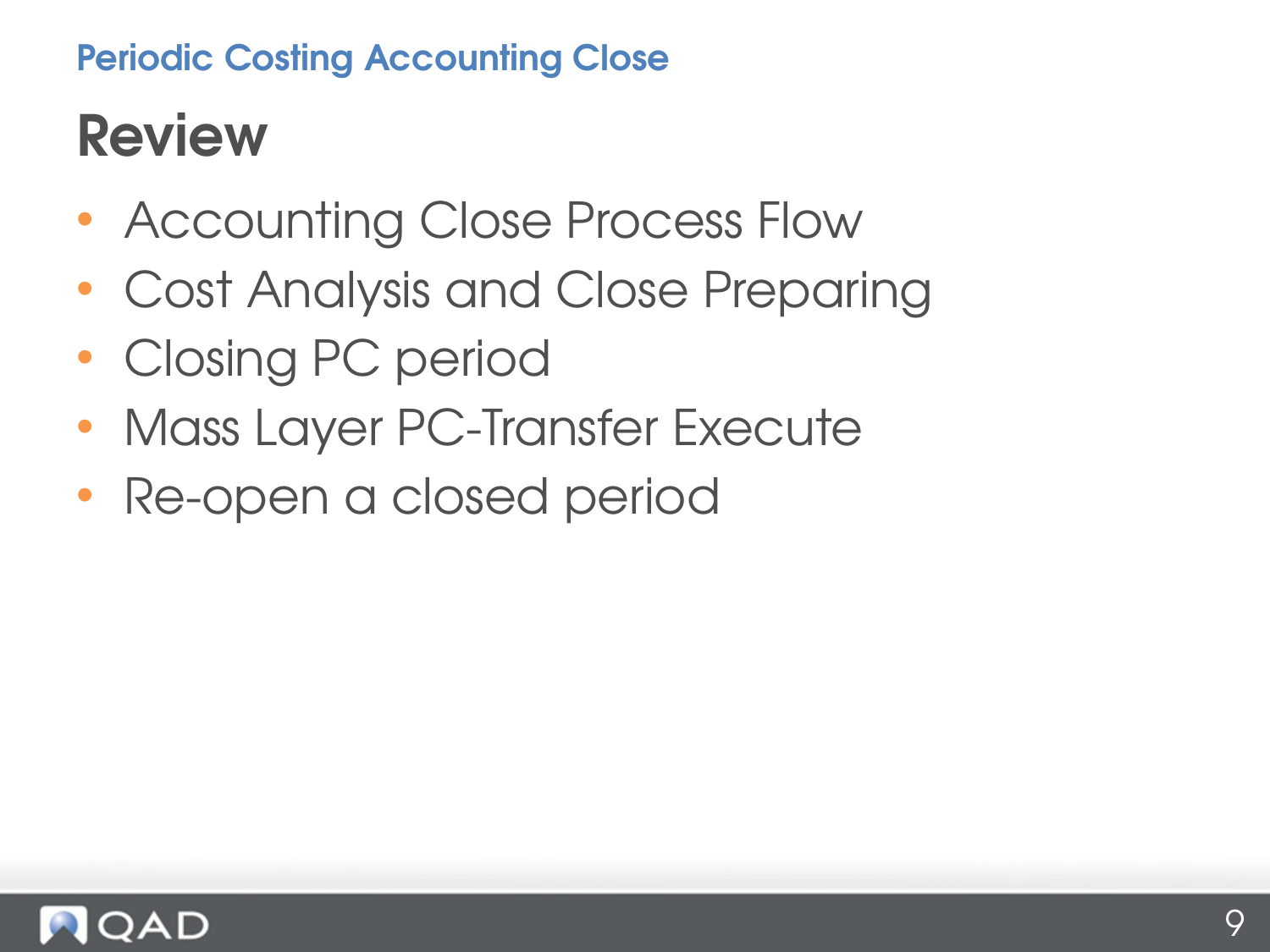

Periodic Costing Accounting Close
# Review
Accounting Close Process Flow
Cost Analysis and Close Preparing
Closing PC period
Mass Layer PC-Transfer Execute
Re-open a closed period

9